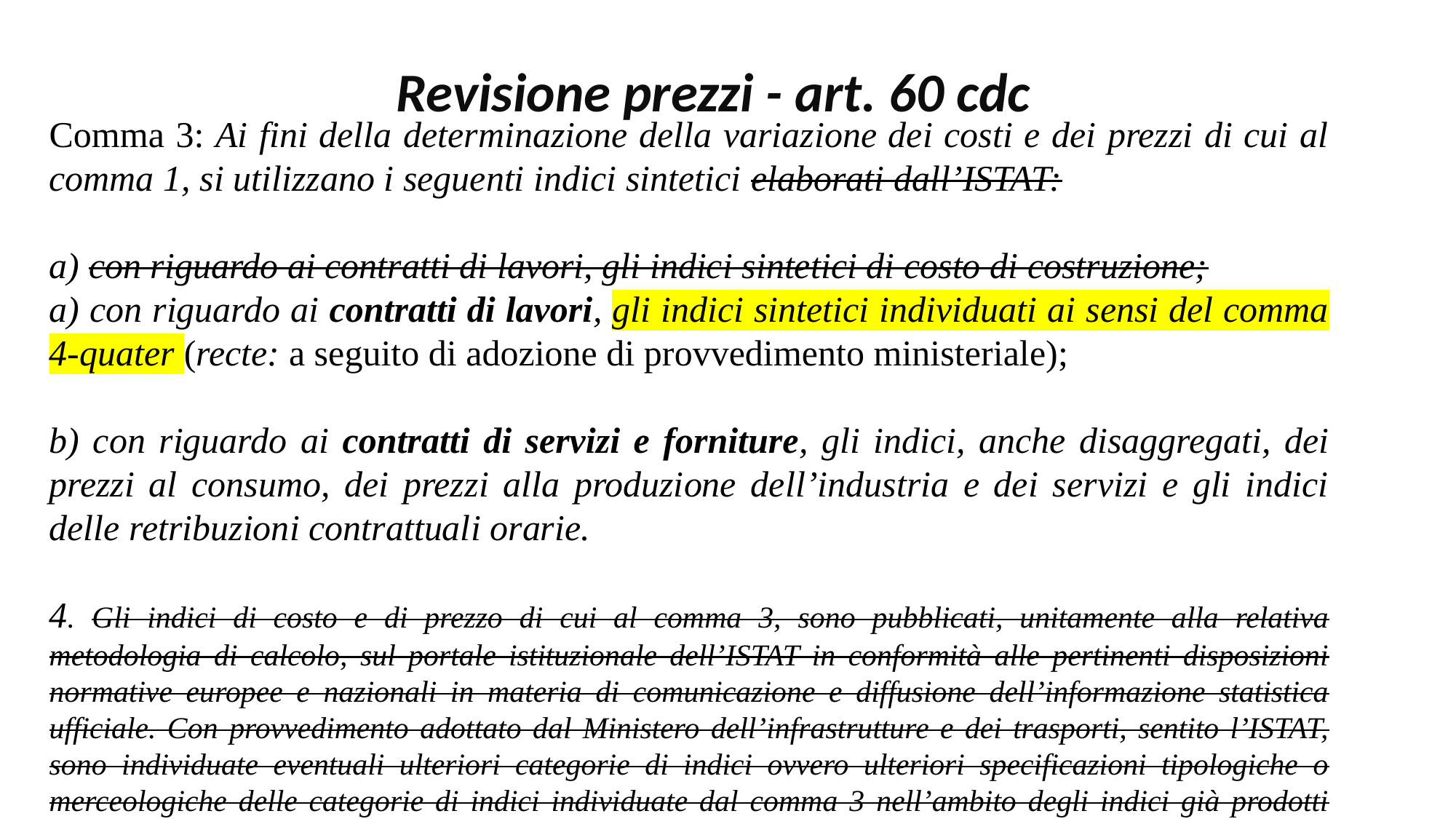

Revisione prezzi - art. 60 cdc
Comma 3: Ai fini della determinazione della variazione dei costi e dei prezzi di cui al comma 1, si utilizzano i seguenti indici sintetici elaborati dall’ISTAT:

a) con riguardo ai contratti di lavori, gli indici sintetici di costo di costruzione;
a) con riguardo ai contratti di lavori, gli indici sintetici individuati ai sensi del comma 4-quater (recte: a seguito di adozione di provvedimento ministeriale);

b) con riguardo ai contratti di servizi e forniture, gli indici, anche disaggregati, dei prezzi al consumo, dei prezzi alla produzione dell’industria e dei servizi e gli indici delle retribuzioni contrattuali orarie.

4. Gli indici di costo e di prezzo di cui al comma 3, sono pubblicati, unitamente alla relativa metodologia di calcolo, sul portale istituzionale dell’ISTAT in conformità alle pertinenti disposizioni normative europee e nazionali in materia di comunicazione e diffusione dell’informazione statistica ufficiale. Con provvedimento adottato dal Ministero dell’infrastrutture e dei trasporti, sentito l’ISTAT, sono individuate eventuali ulteriori categorie di indici ovvero ulteriori specificazioni tipologiche o merceologiche delle categorie di indici individuate dal comma 3 nell’ambito degli indici già prodotti dall’ISTAT.